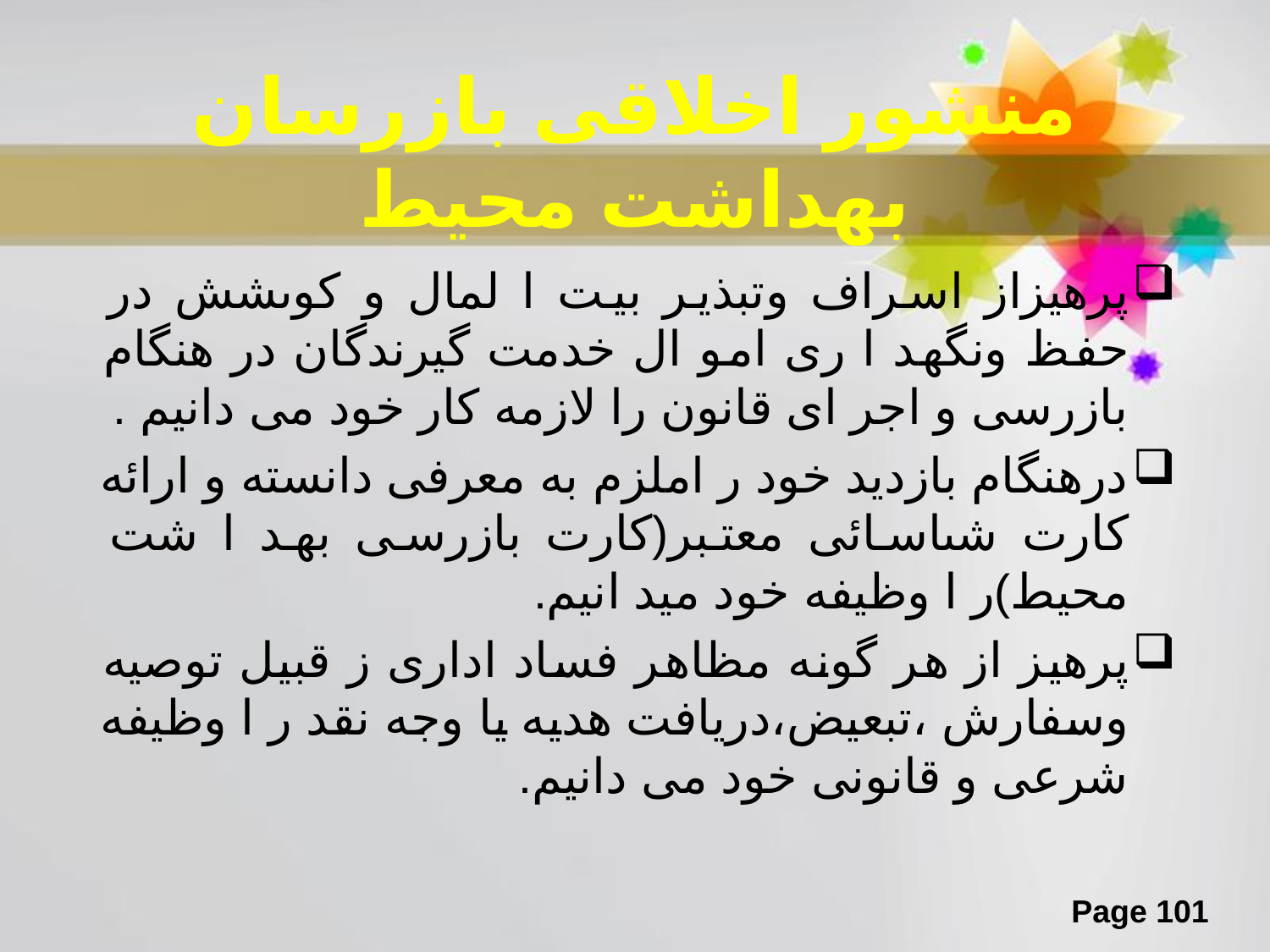

# منشور اخلاقی بازرسان بهداشت محیط
پرهیزاز اسراف وتبذیر بیت ا لمال و کوىشش در حفظ ونگهد ا ری امو ال خدمت گیرندگان در هنگام بازرسی و اجر ای قانون را لازمه کار خود می دانیم .
درهنگام بازدید خود ر املزم به معرفی دانسته و ارائه کارت شىاسائی معتبر(کارت بازرسی بهد ا شت محیط)ر ا وظیفه خود مید انیم.
پرهیز از هر گونه مظاهر فساد اداری ز قبیل توصیه وسفارش ،تبعیض،دریافت هدیه یا وجه نقد ر ا وظیفه شرعی و قانونی خود می دانیم.